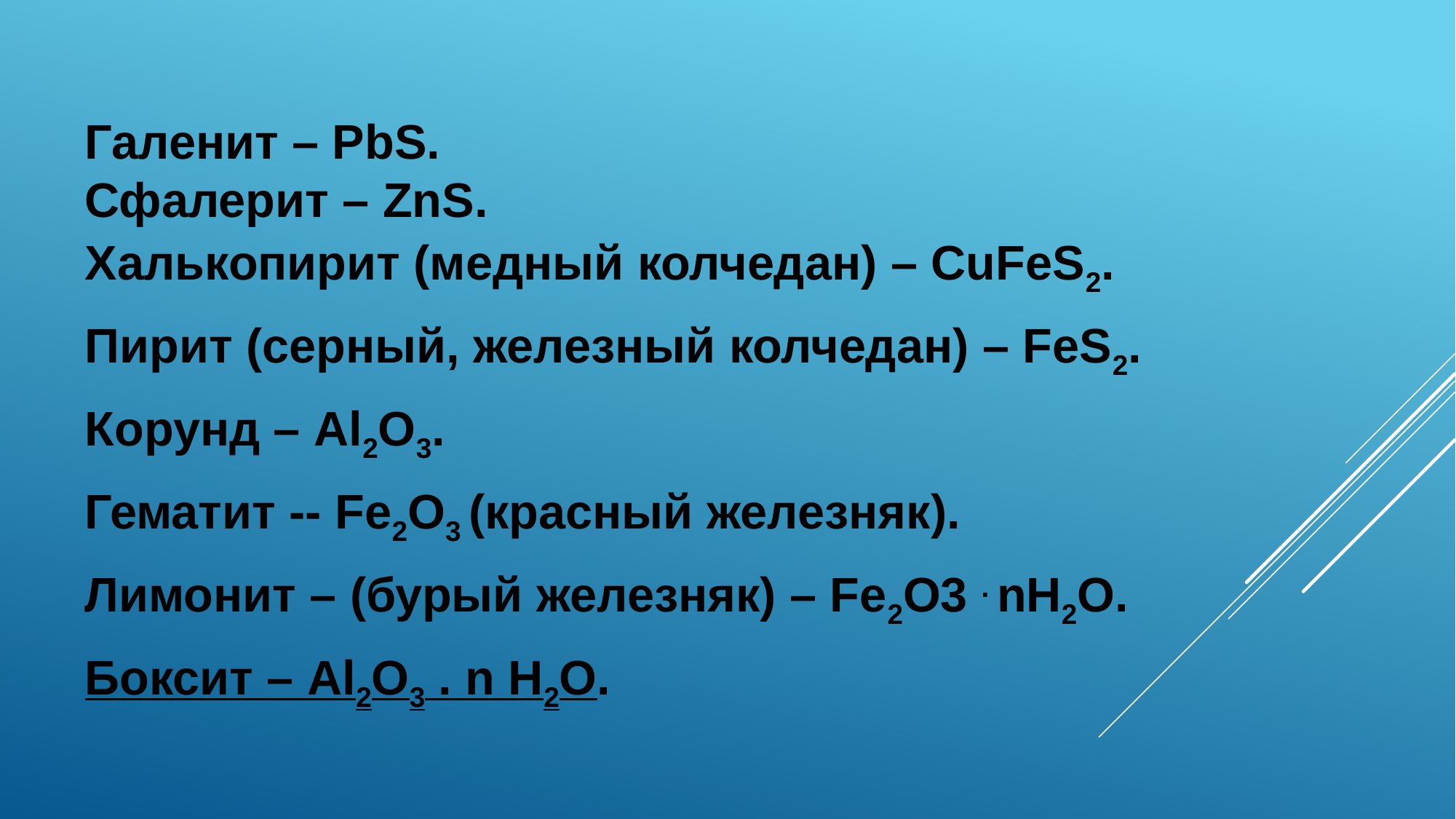

Галенит – РbS.
Сфалерит – ZnS.
Халькопирит (медный колчедан) – СuFeS2.
Пирит (серный, железный колчедан) – FeS2.
Корунд – Аl2О3.
Гематит -- Fе2О3 (красный железняк).
Лимонит – (бурый железняк) – Fe2O3 . nH2О.
Боксит – Аl2О3 . n Н2О.